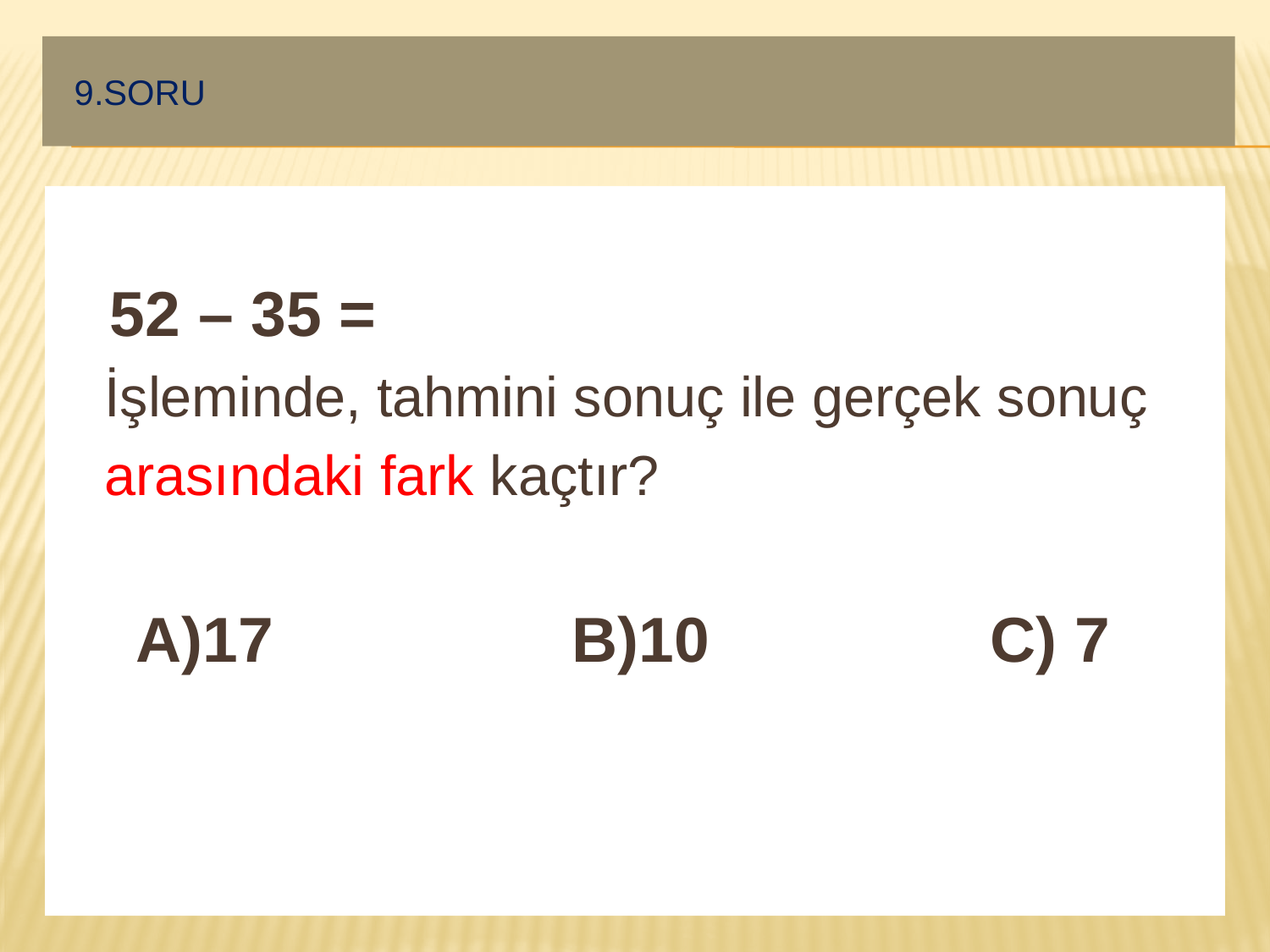

# 9.SORU

   52 – 35 =
   İşleminde, tahmini sonuç ile gerçek sonuç
   arasındaki fark kaçtır?

     A)17                 B)10                C) 7